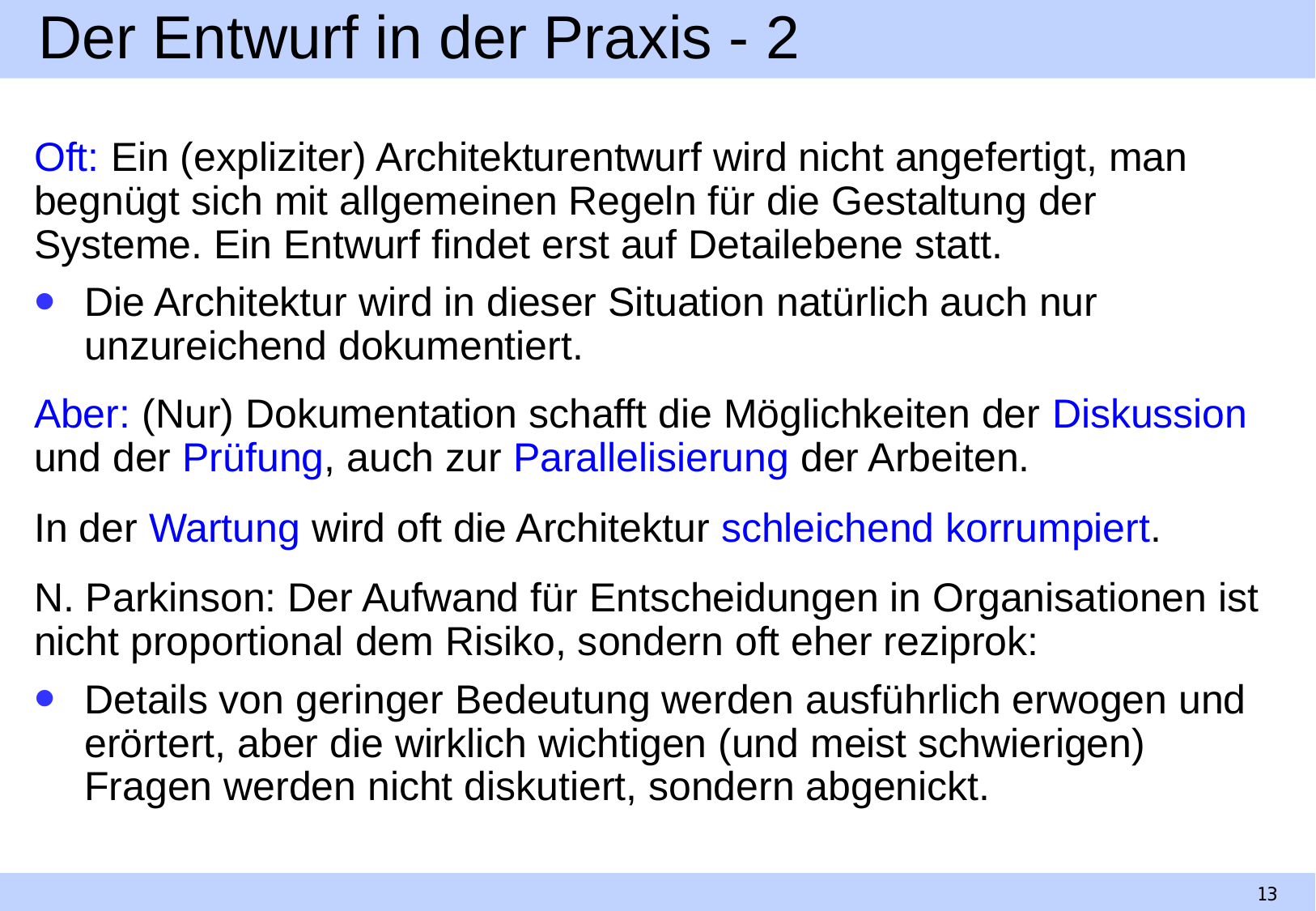

# Der Entwurf in der Praxis - 2
Oft: Ein (expliziter) Architekturentwurf wird nicht angefertigt, man begnügt sich mit allgemeinen Regeln für die Gestaltung der Systeme. Ein Entwurf findet erst auf Detailebene statt.
Die Architektur wird in dieser Situation natürlich auch nur unzureichend dokumentiert.
Aber: (Nur) Dokumentation schafft die Möglichkeiten der Diskussion und der Prüfung, auch zur Parallelisierung der Arbeiten.
In der Wartung wird oft die Architektur schleichend korrumpiert.
N. Parkinson: Der Aufwand für Entscheidungen in Organisationen ist nicht proportional dem Risiko, sondern oft eher reziprok:
Details von geringer Bedeutung werden ausführlich erwogen und erörtert, aber die wirklich wichtigen (und meist schwierigen) Fragen werden nicht diskutiert, sondern abgenickt.
13